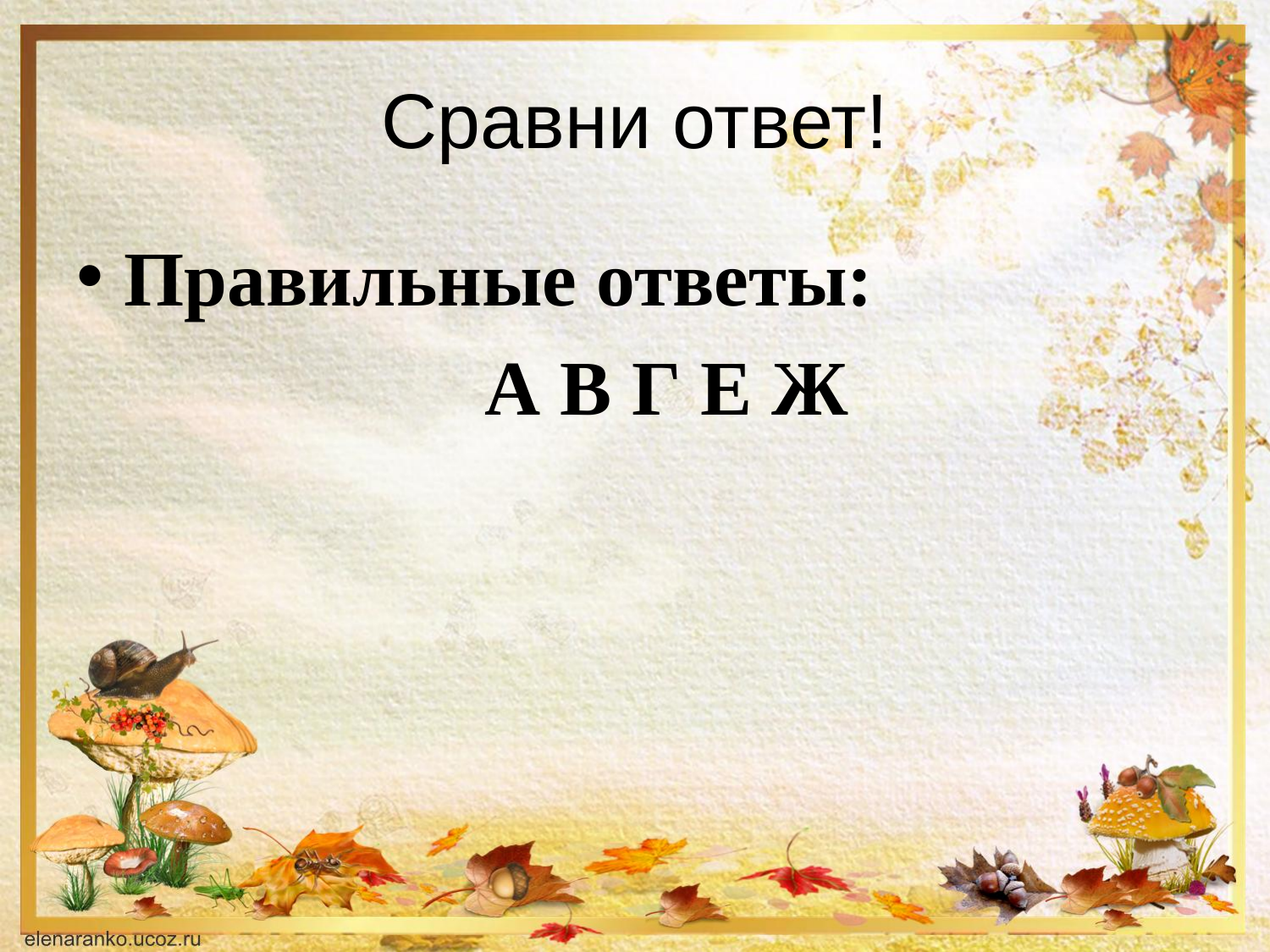

# Сравни ответ!
Правильные ответы:
                     А В Г Е Ж